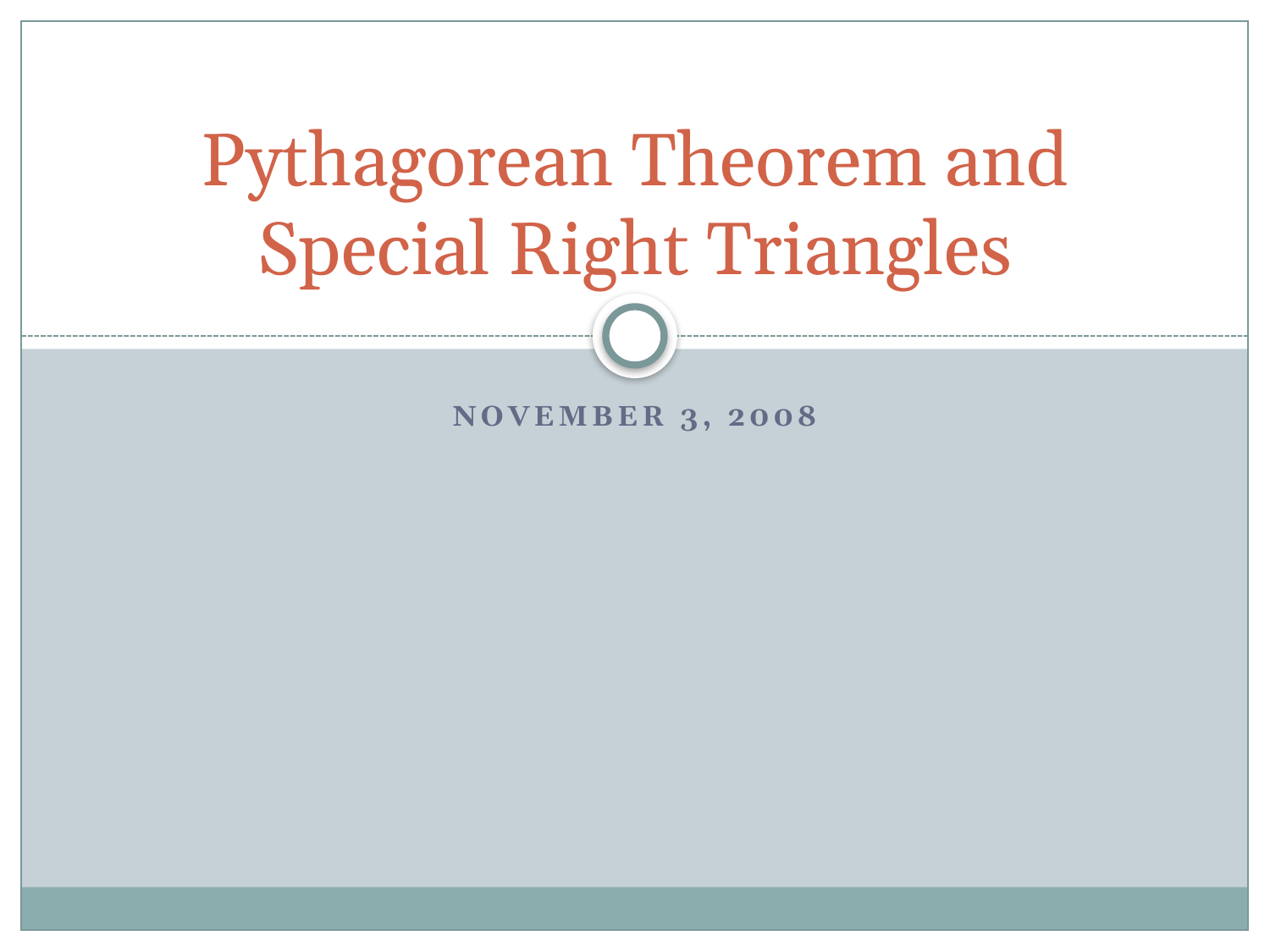

# Pythagorean Theorem and Special Right Triangles
November 3, 2008